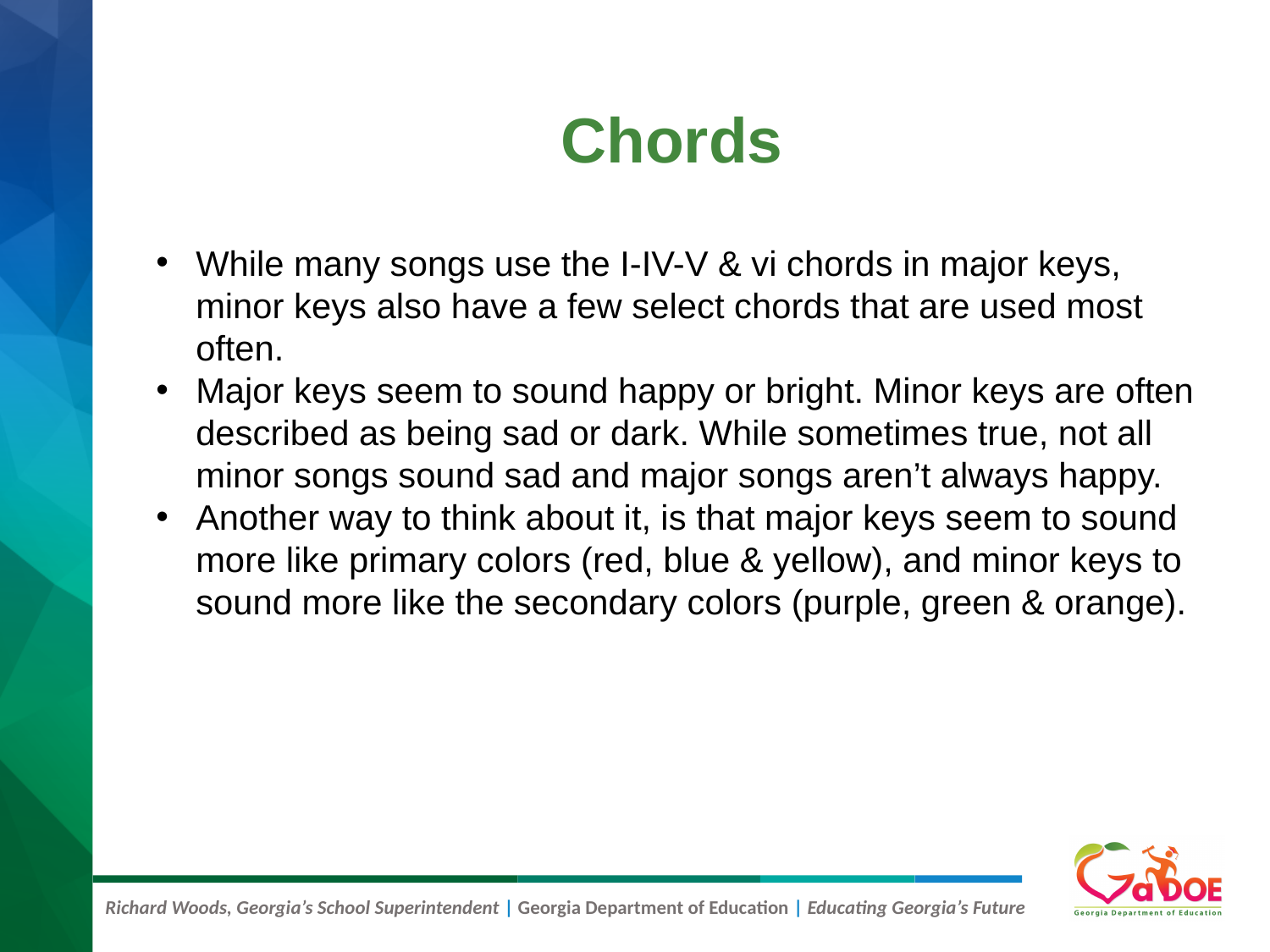

# Chords
While many songs use the I-IV-V & vi chords in major keys, minor keys also have a few select chords that are used most often.
Major keys seem to sound happy or bright. Minor keys are often described as being sad or dark. While sometimes true, not all minor songs sound sad and major songs aren’t always happy.
Another way to think about it, is that major keys seem to sound more like primary colors (red, blue & yellow), and minor keys to sound more like the secondary colors (purple, green & orange).